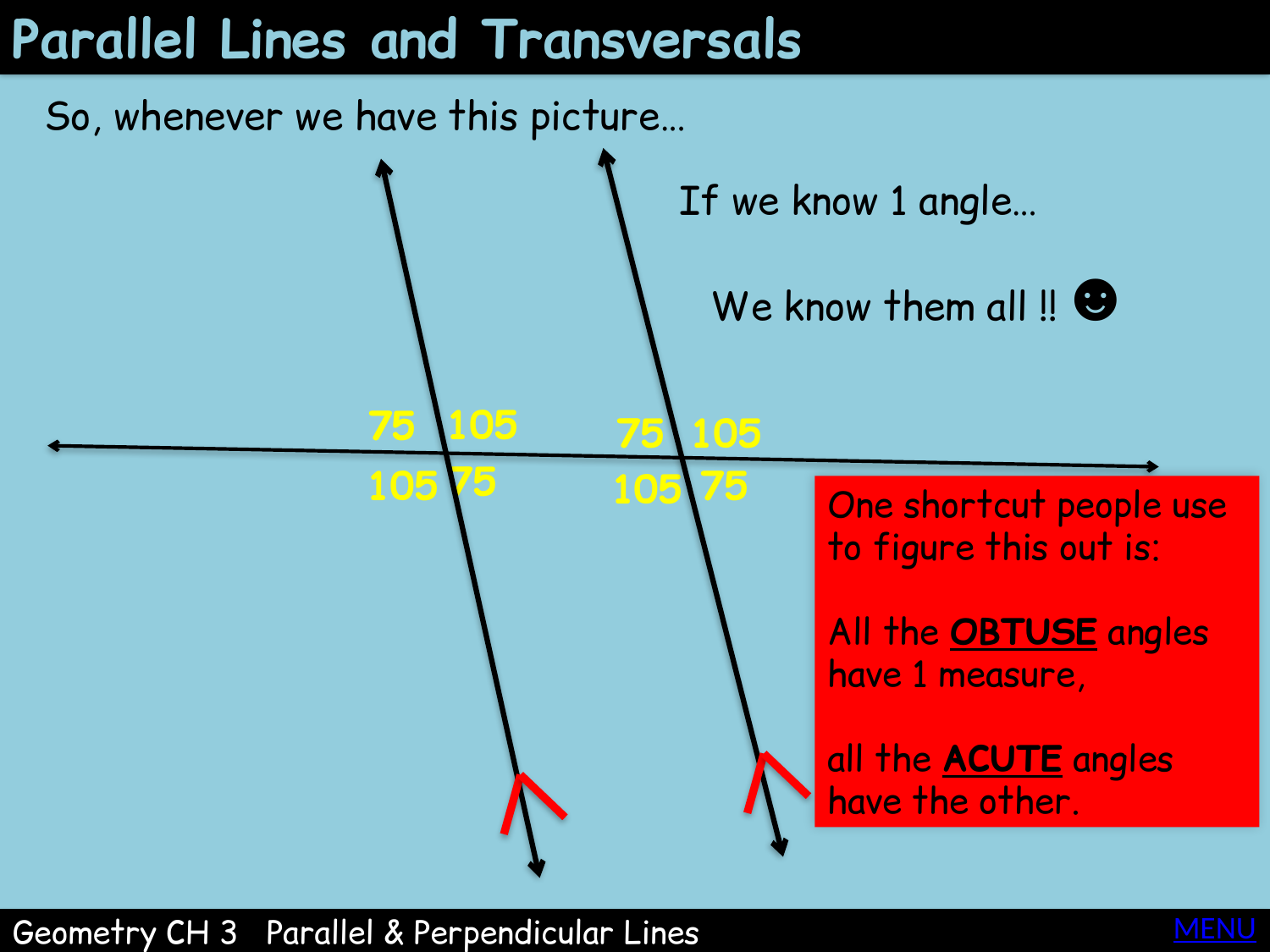

Parallel Lines and Transversals
So, whenever we have this picture…

If we know 1 angle…
We know them all !!☻
a
b
e
f
105
 75
75
105
c
d
g
h

75
105
75
105
One shortcut people use to figure this out is:

All the OBTUSE angles have 1 measure,

all the ACUTE angles have the other.

MENU
Geometry CH 3	Parallel & Perpendicular Lines